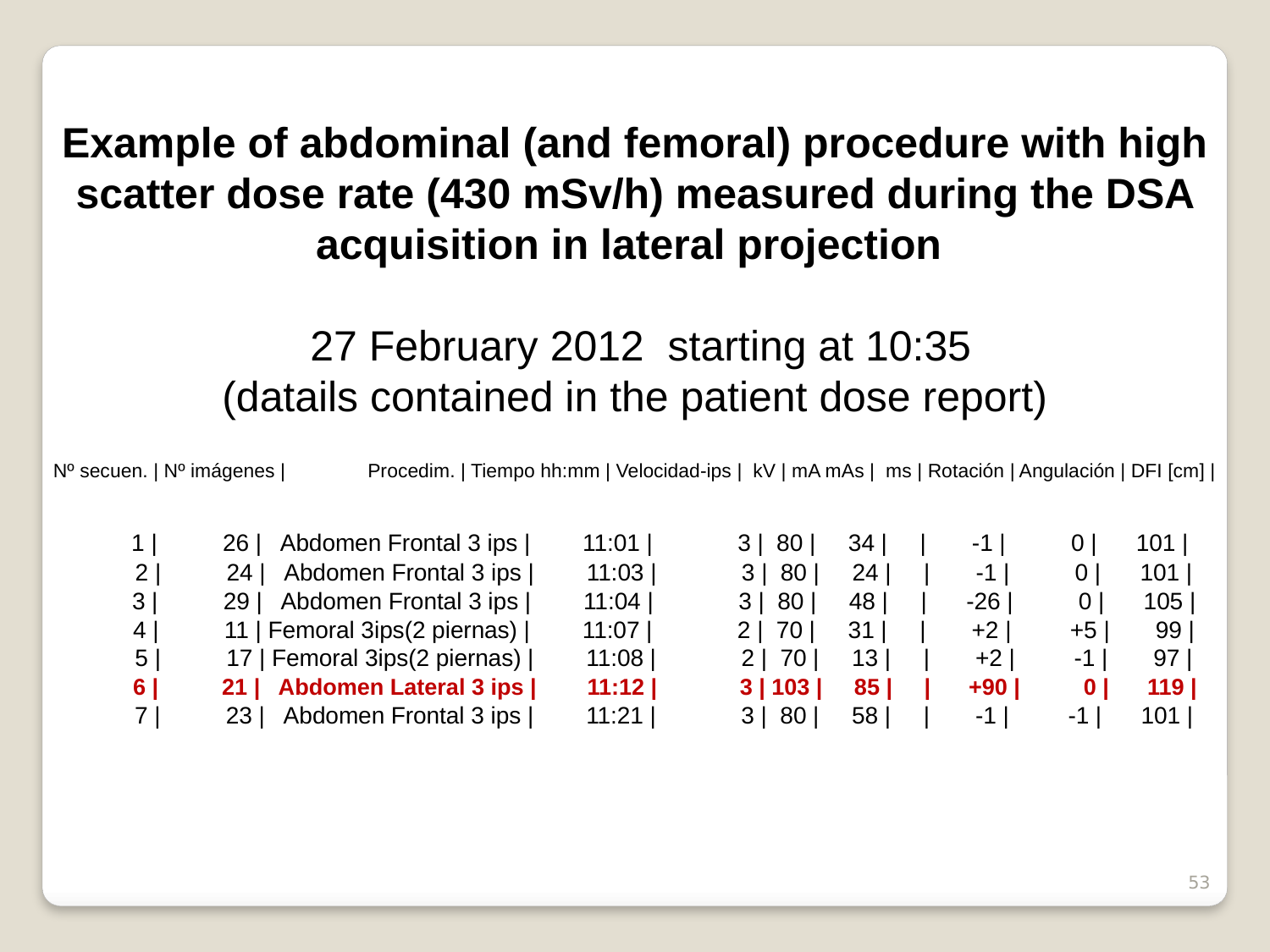

Example of abdominal (and femoral) procedure with high scatter dose rate (430 mSv/h) measured during the DSA acquisition in lateral projection

 27 February 2012  starting at 10:35
(datails contained in the patient dose report)
Nº secuen. | Nº imágenes |               Procedim. | Tiempo hh:mm | Velocidad-ips |  kV | mA mAs |  ms | Rotación | Angulación | DFI [cm] |
      1 |          26 |   Abdomen Frontal 3 ips |        11:01 |             3 |  80 |     34 |     |       -1 |          0 |      101 |
         2 |          24 |   Abdomen Frontal 3 ips |        11:03 |             3 |  80 |     24 |     |       -1 |          0 |      101 |
         3 |          29 |   Abdomen Frontal 3 ips |        11:04 |             3 |  80 |     48 |     |      -26 |          0 |      105 |
         4 |          11 | Femoral 3ips(2 piernas) |        11:07 |             2 |  70 |     31 |     |       +2 |         +5 |       99 |
         5 |          17 | Femoral 3ips(2 piernas) |        11:08 |             2 |  70 |     13 |     |       +2 |         -1 |       97 |
         6 |          21 |   Abdomen Lateral 3 ips |        11:12 |             3 | 103 |     85 |     |      +90 |          0 |      119 |
         7 |          23 |   Abdomen Frontal 3 ips |        11:21 |             3 |  80 |     58 |     |       -1 |         -1 |      101 |
53